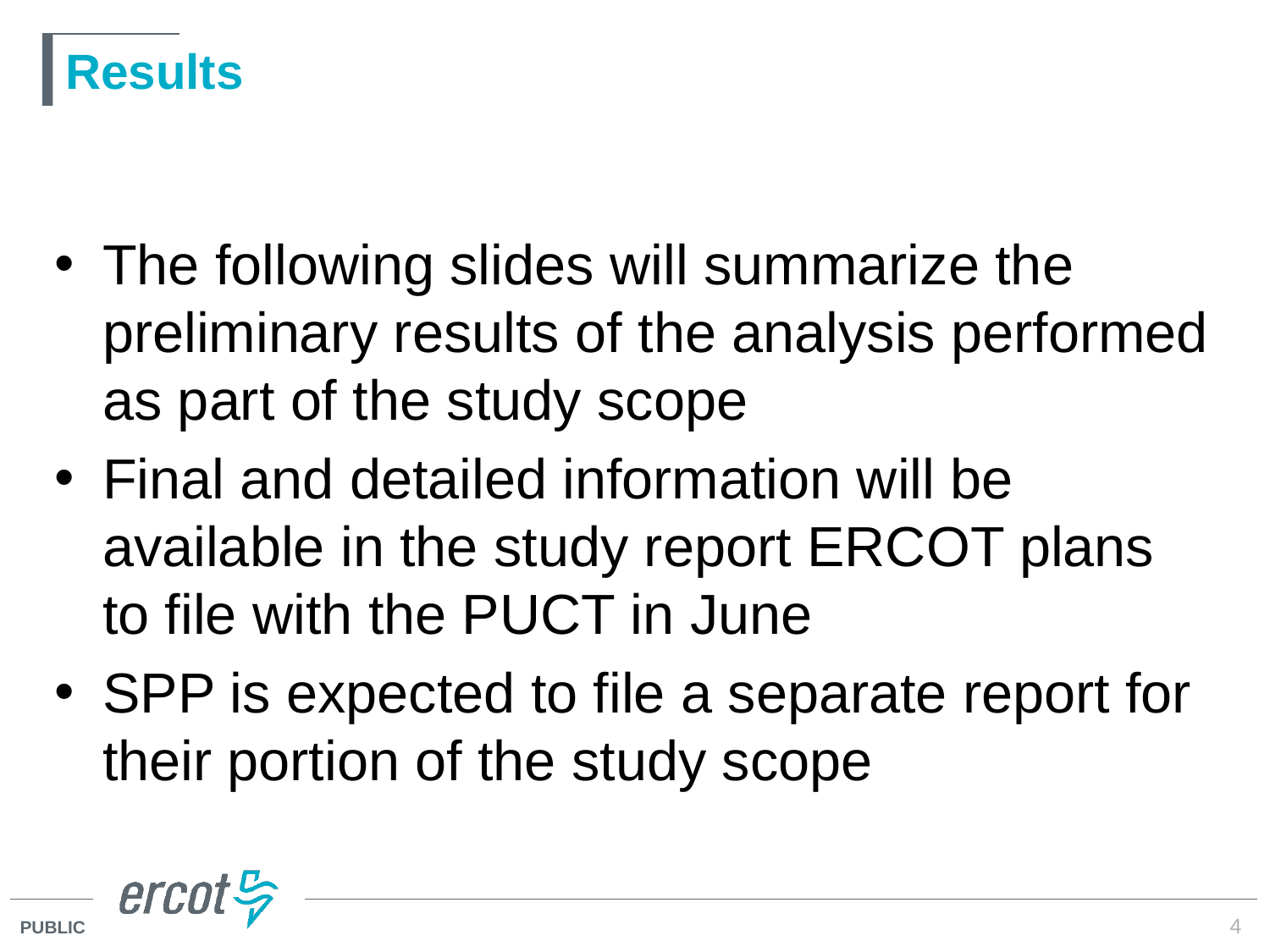

# Results
The following slides will summarize the preliminary results of the analysis performed as part of the study scope
Final and detailed information will be available in the study report ERCOT plans to file with the PUCT in June
SPP is expected to file a separate report for their portion of the study scope
4